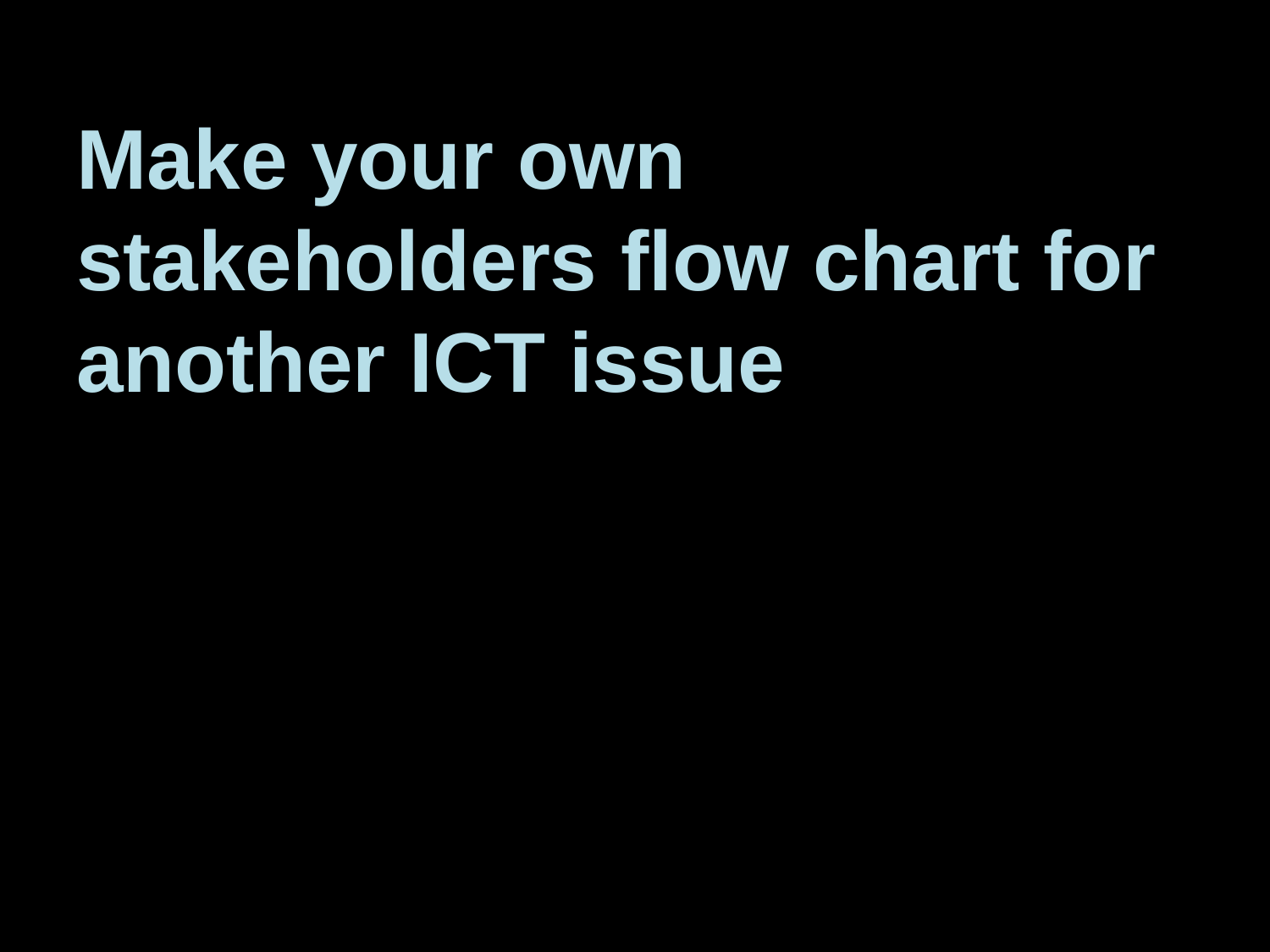

# Make your own stakeholders flow chart for another ICT issue